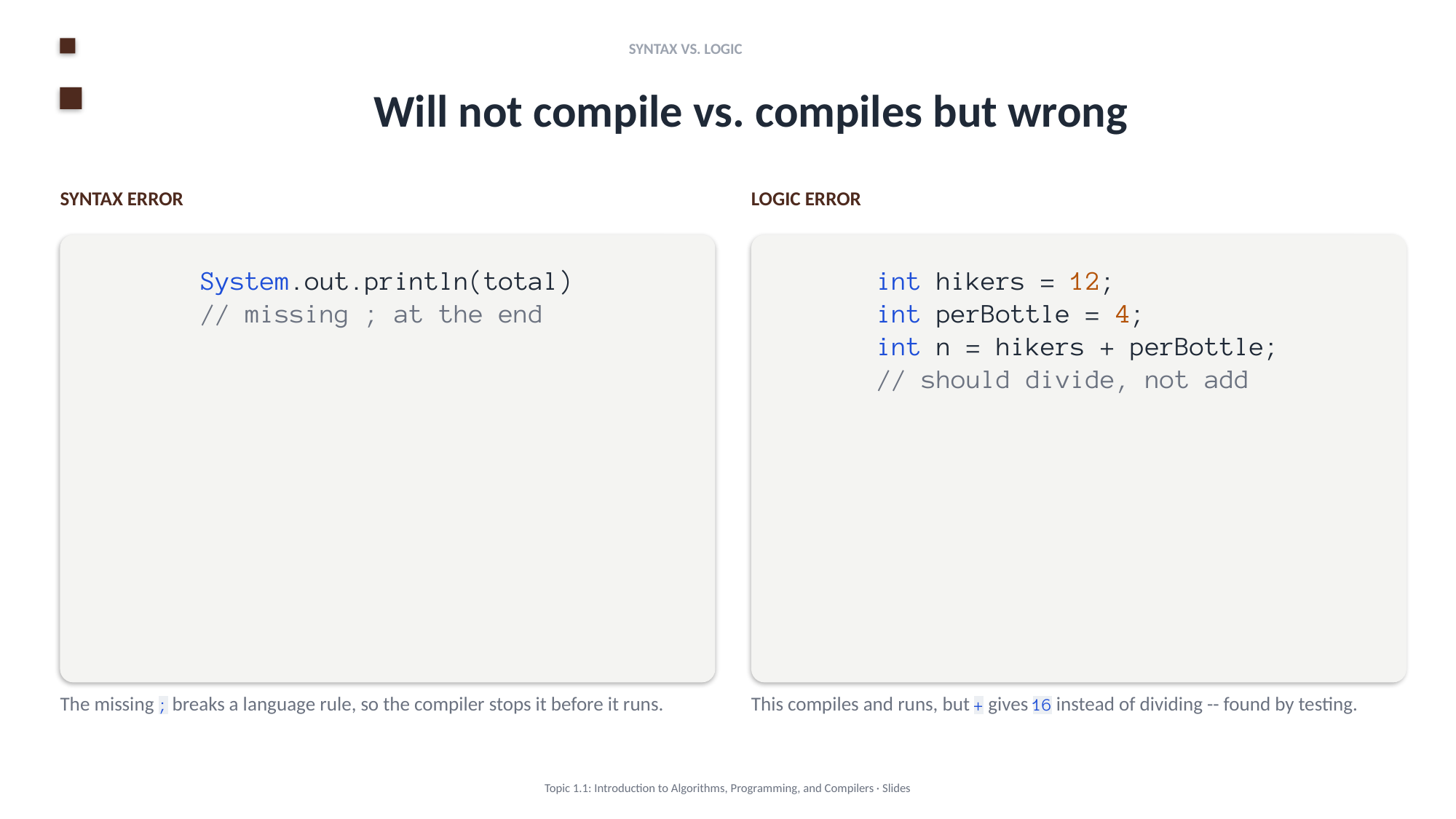

SYNTAX VS. LOGIC

Will not compile vs. compiles but wrong

SYNTAX ERROR
LOGIC ERROR

System.out.println(total)
// missing ; at the end
int hikers = 12;
int perBottle = 4;
int n = hikers + perBottle;
// should divide, not add
The missing ; breaks a language rule, so the compiler stops it before it runs.
This compiles and runs, but + gives 16 instead of dividing -- found by testing.
Topic 1.1: Introduction to Algorithms, Programming, and Compilers · Slides